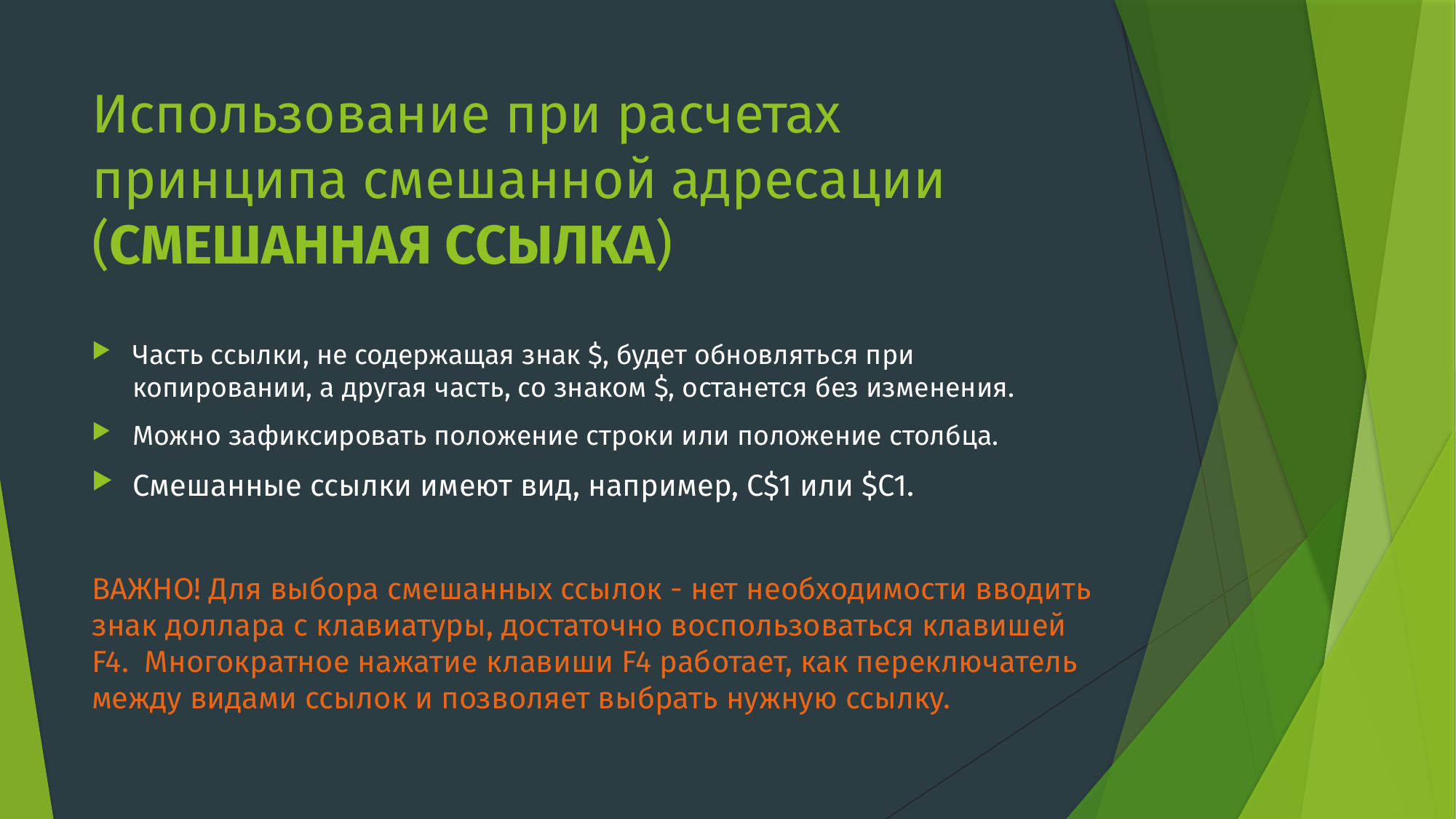

# Использование при расчетах принципа смешанной адресации (СМЕШАННАЯ ССЫЛКА)
Часть ссылки, не содержащая знак $, будет обновляться при копировании, а другая часть, со знаком $, останется без изменения.
Можно зафиксировать положение строки или положение столбца.
Смешанные ссылки имеют вид, например, С$1 или $C1.

ВАЖНО! Для выбора смешанных ссылок - нет необходимости вводить знак доллара с клавиатуры, достаточно воспользоваться клавишей F4.  Многократное нажатие клавиши F4 работает, как переключатель между видами ссылок и позволяет выбрать нужную ссылку.